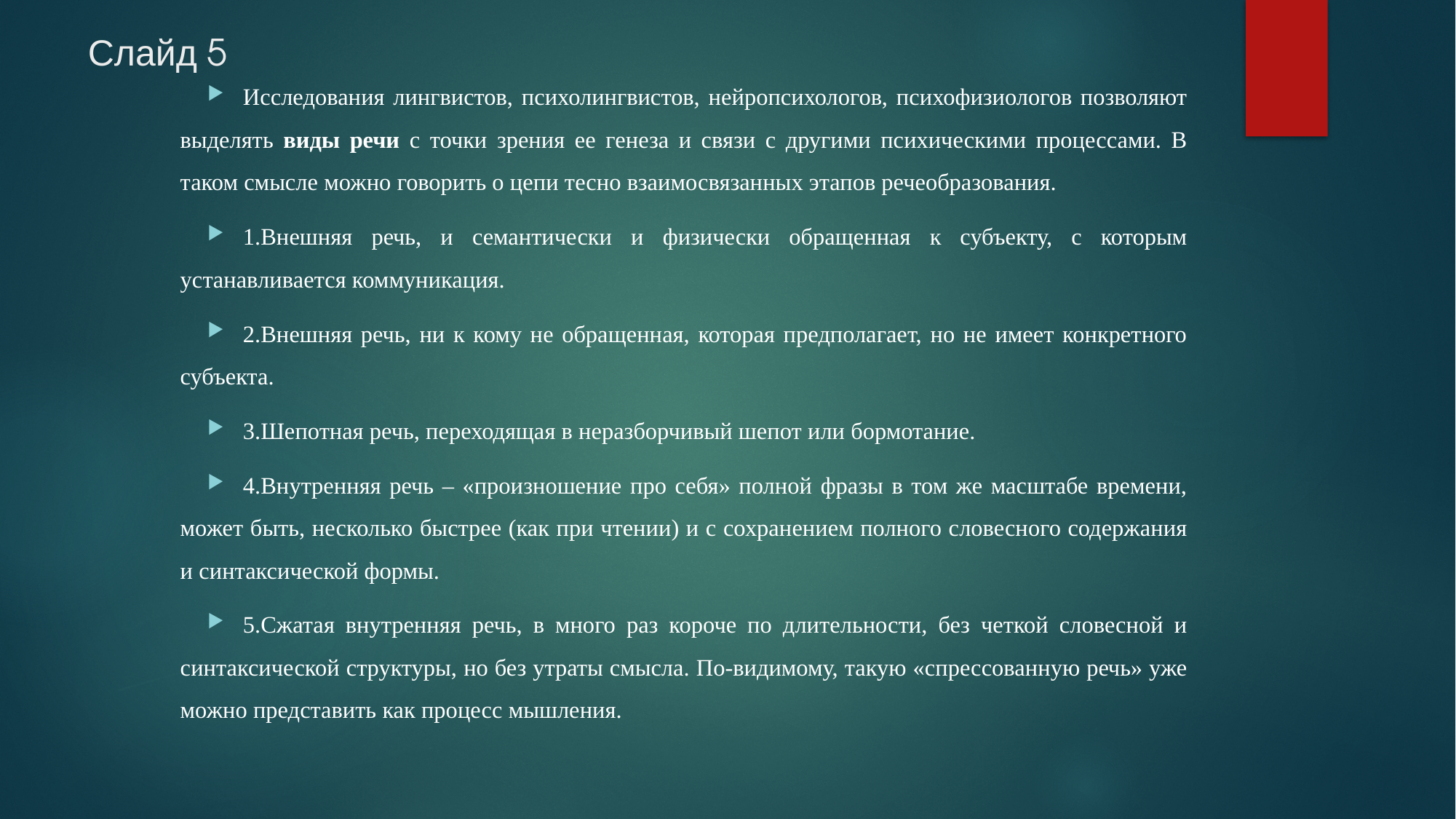

# Слайд 5
Исследования лингвистов, психолингвистов, нейропсихологов, психофизиологов позволяют выделять виды речи с точки зрения ее генеза и связи с другими психическими процессами. В таком смысле можно говорить о цепи тесно взаимосвязанных этапов речеобразования.
1.Внешняя речь, и семантически и физически обращенная к субъекту, с которым устанавливается коммуникация.
2.Внешняя речь, ни к кому не обращенная, которая предполагает, но не имеет конкретного субъекта.
3.Шепотная речь, переходящая в неразборчивый шепот или бормотание.
4.Внутренняя речь – «произношение про себя» полной фразы в том же масштабе времени, может быть, несколько быстрее (как при чтении) и с сохранением полного словесного содержания и синтаксической формы.
5.Сжатая внутренняя речь, в много раз короче по длительности, без четкой словесной и синтаксической структуры, но без утраты смысла. По-видимому, такую «спрессованную речь» уже можно представить как процесс мышления.